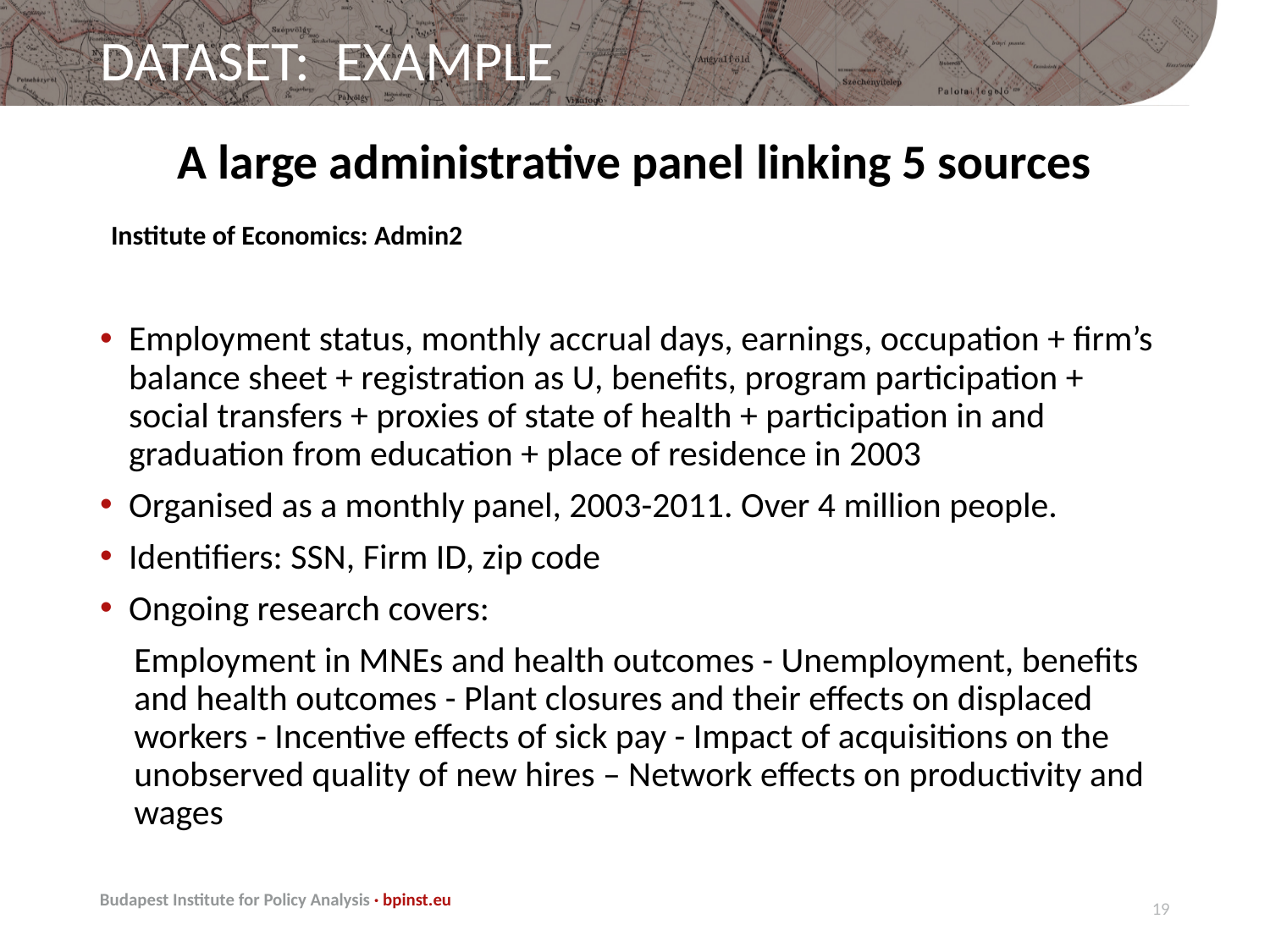

# DATASET:  example
A large administrative panel linking 5 sources
 Institute of Economics: Admin2

Employment status, monthly accrual days, earnings, occupation + firm’s balance sheet + registration as U, benefits, program participation + social transfers + proxies of state of health + participation in and graduation from education + place of residence in 2003
Organised as a monthly panel, 2003-2011. Over 4 million people.
Identifiers: SSN, Firm ID, zip code
Ongoing research covers:
Employment in MNEs and health outcomes - Unemployment, benefits and health outcomes - Plant closures and their effects on displaced workers - Incentive effects of sick pay - Impact of acquisitions on the unobserved quality of new hires – Network effects on productivity and wages
19